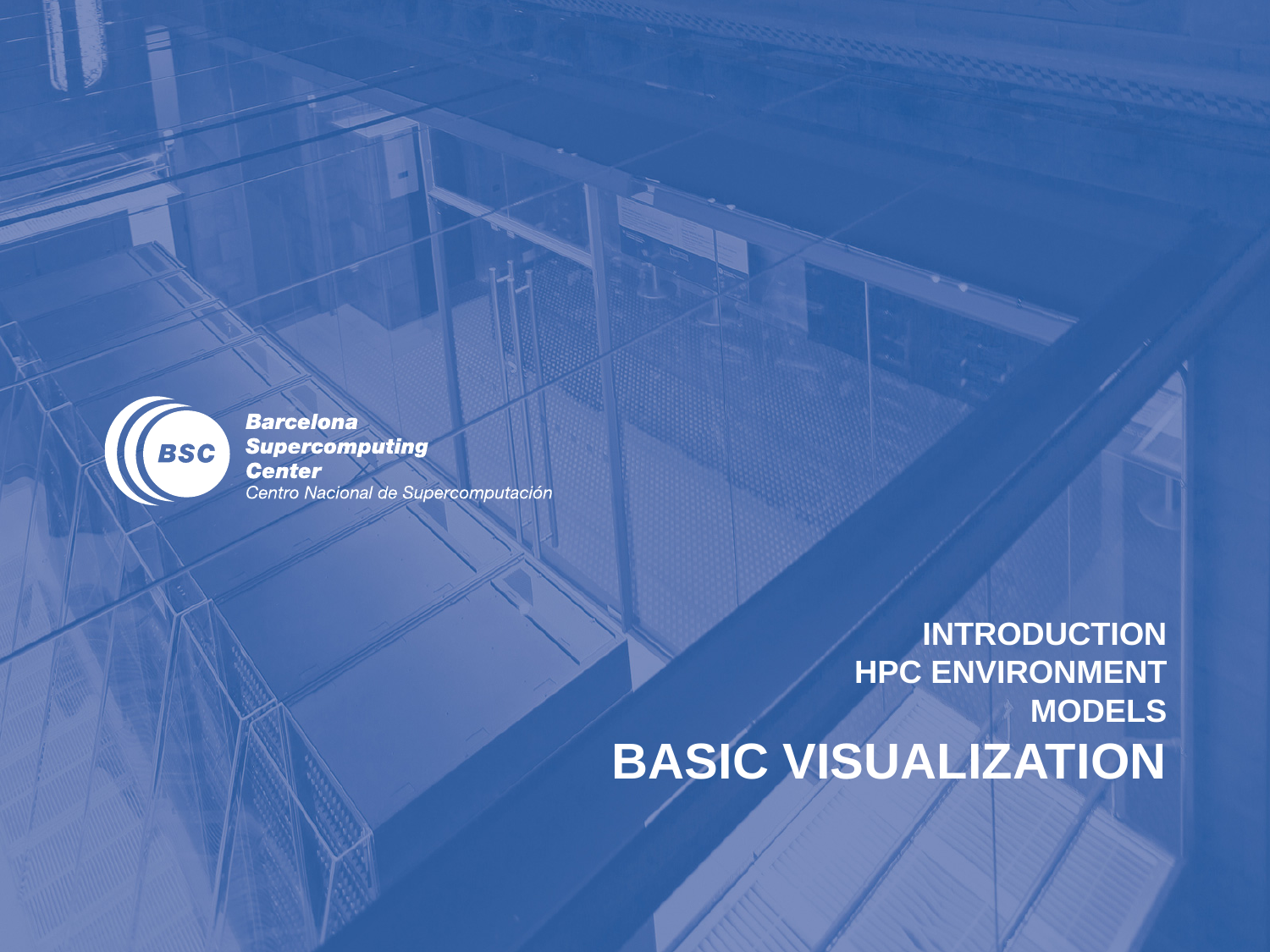

# Introduction HPC environment models BASIC VISUALIZATION